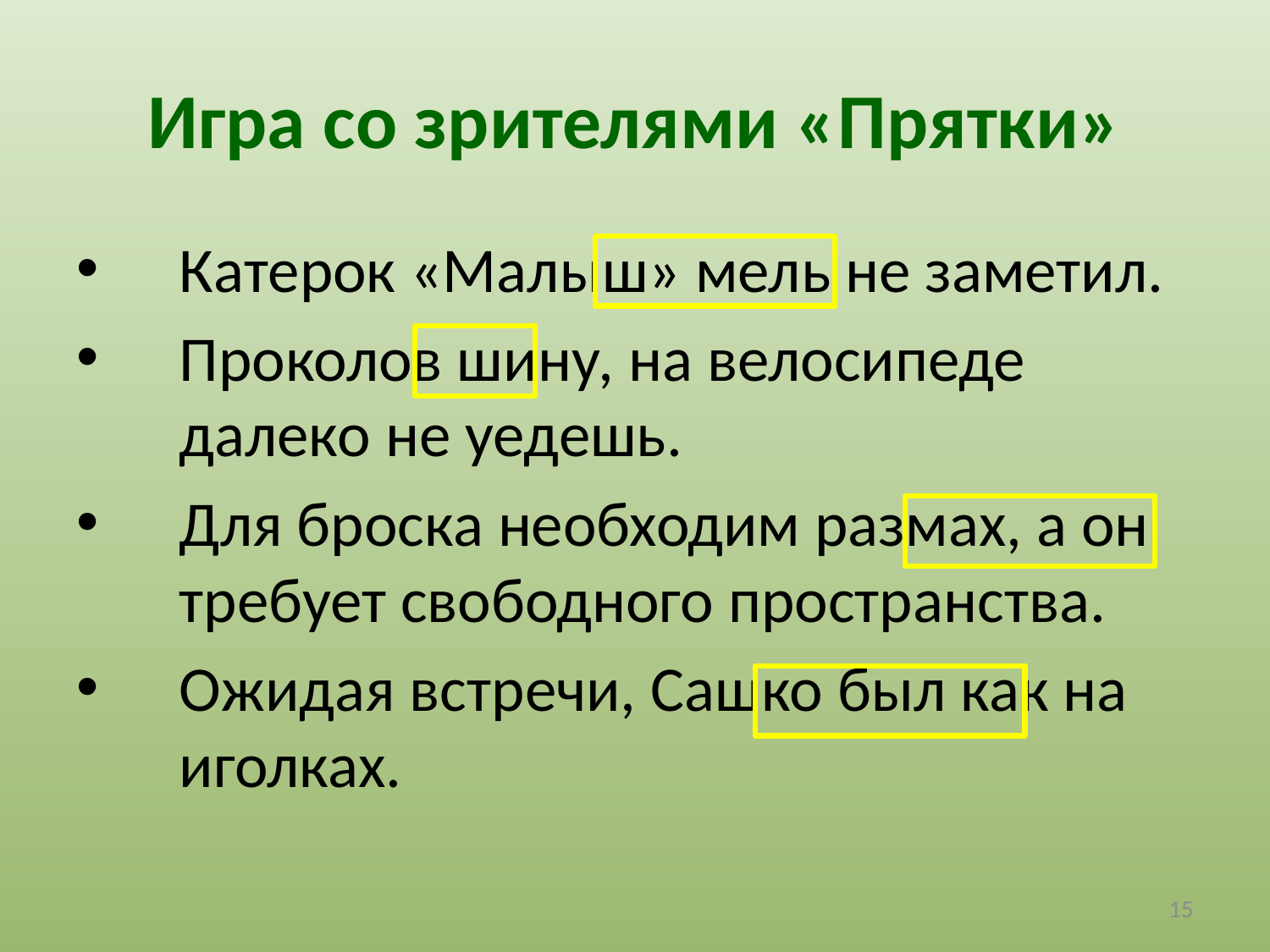

# Игра со зрителями «Прятки»
Катерок «Малыш» мель не заметил.
Проколов шину, на велосипеде далеко не уедешь.
Для броска необходим размах, а он требует свободного пространства.
Ожидая встречи, Сашко был как на иголках.

15